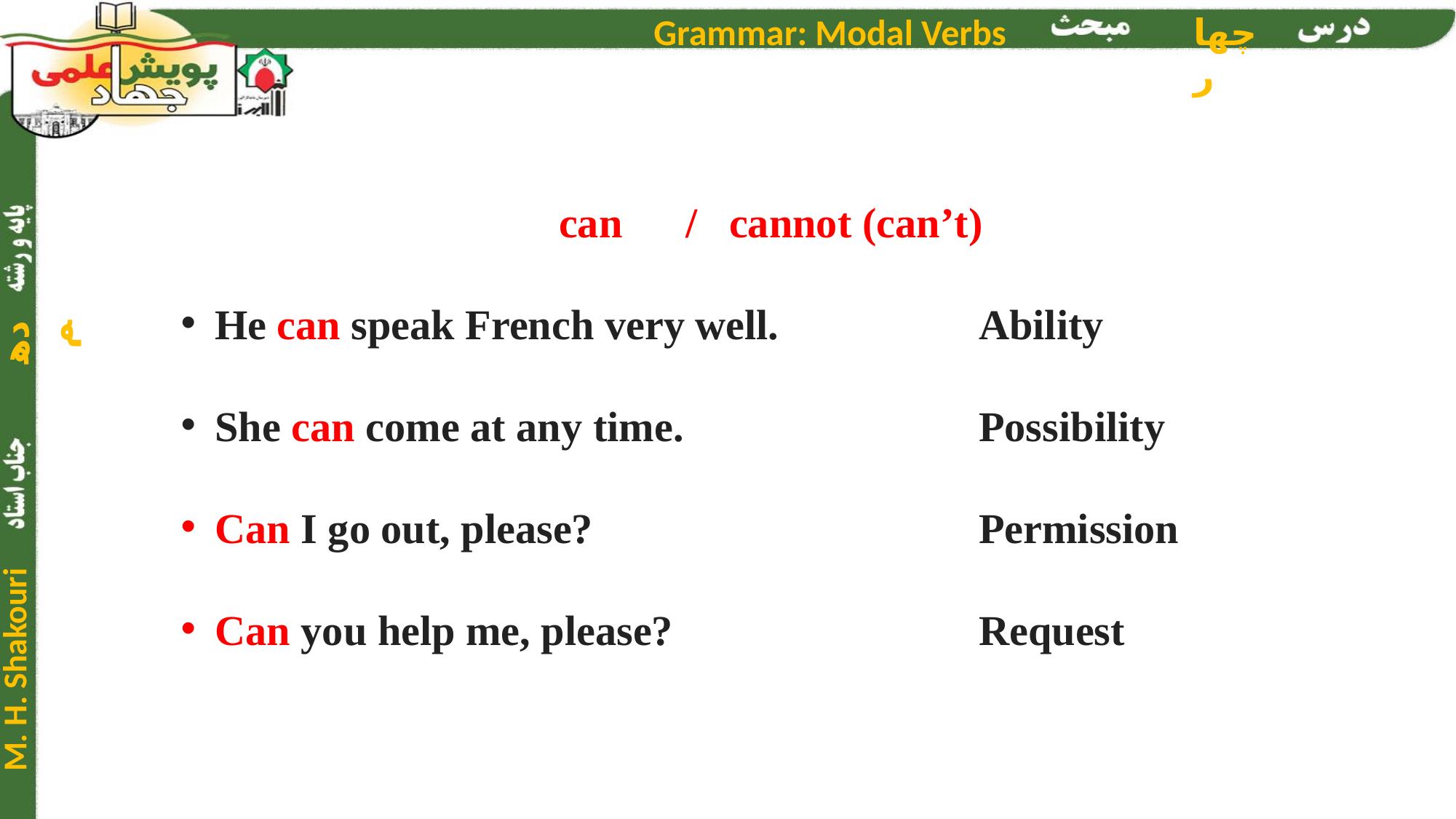

can      /   cannot (can’t)
He can speak French very well.		Ability
She can come at any time.			Possibility
Can I go out, please?				Permission
Can you help me, please?			Request